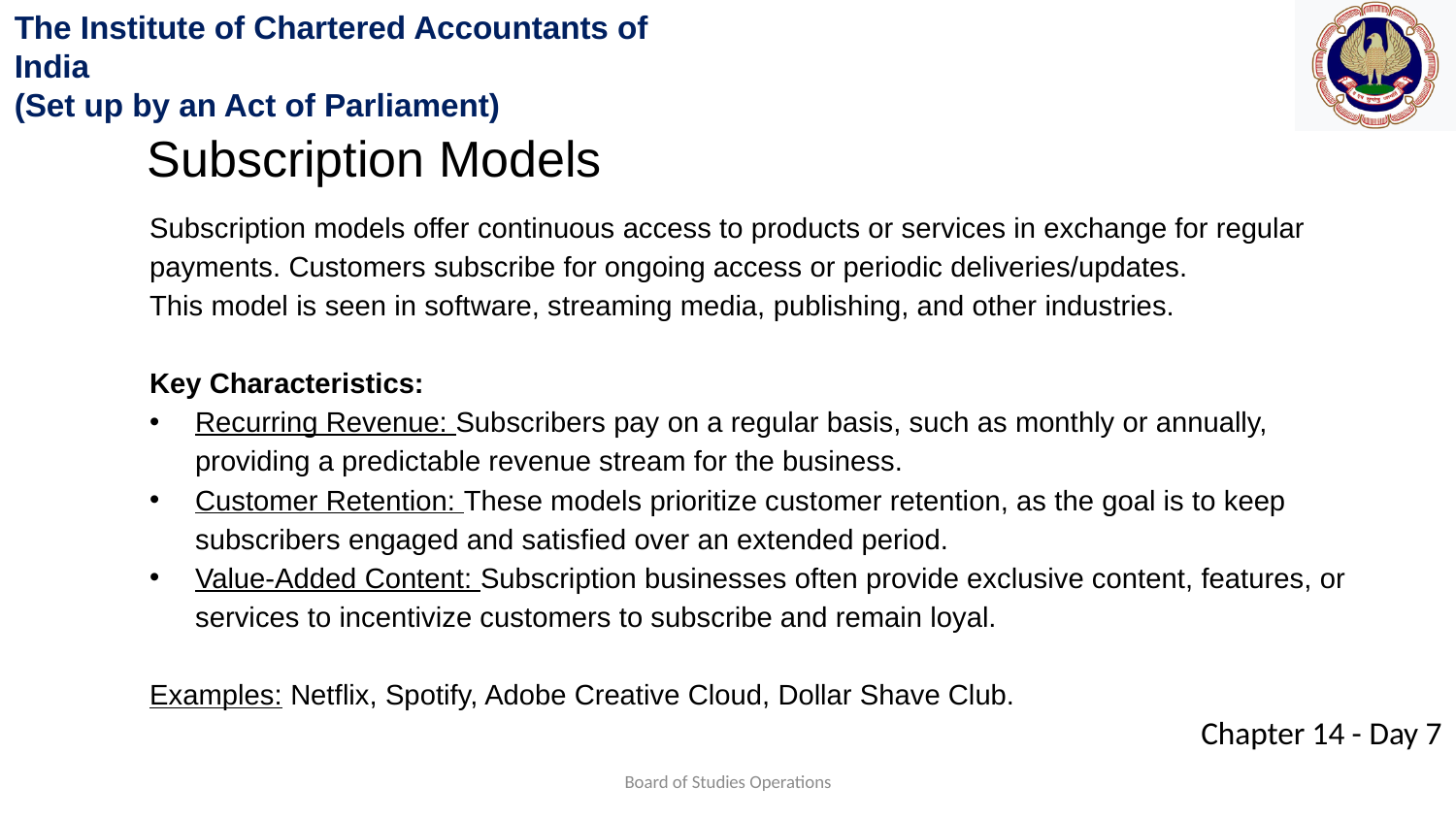

Subscription Models
Subscription models offer continuous access to products or services in exchange for regular payments. Customers subscribe for ongoing access or periodic deliveries/updates.
This model is seen in software, streaming media, publishing, and other industries.

Key Characteristics:
Recurring Revenue: Subscribers pay on a regular basis, such as monthly or annually, providing a predictable revenue stream for the business.
Customer Retention: These models prioritize customer retention, as the goal is to keep subscribers engaged and satisfied over an extended period.
Value-Added Content: Subscription businesses often provide exclusive content, features, or services to incentivize customers to subscribe and remain loyal.

Examples: Netflix, Spotify, Adobe Creative Cloud, Dollar Shave Club.

Board of Studies Operations